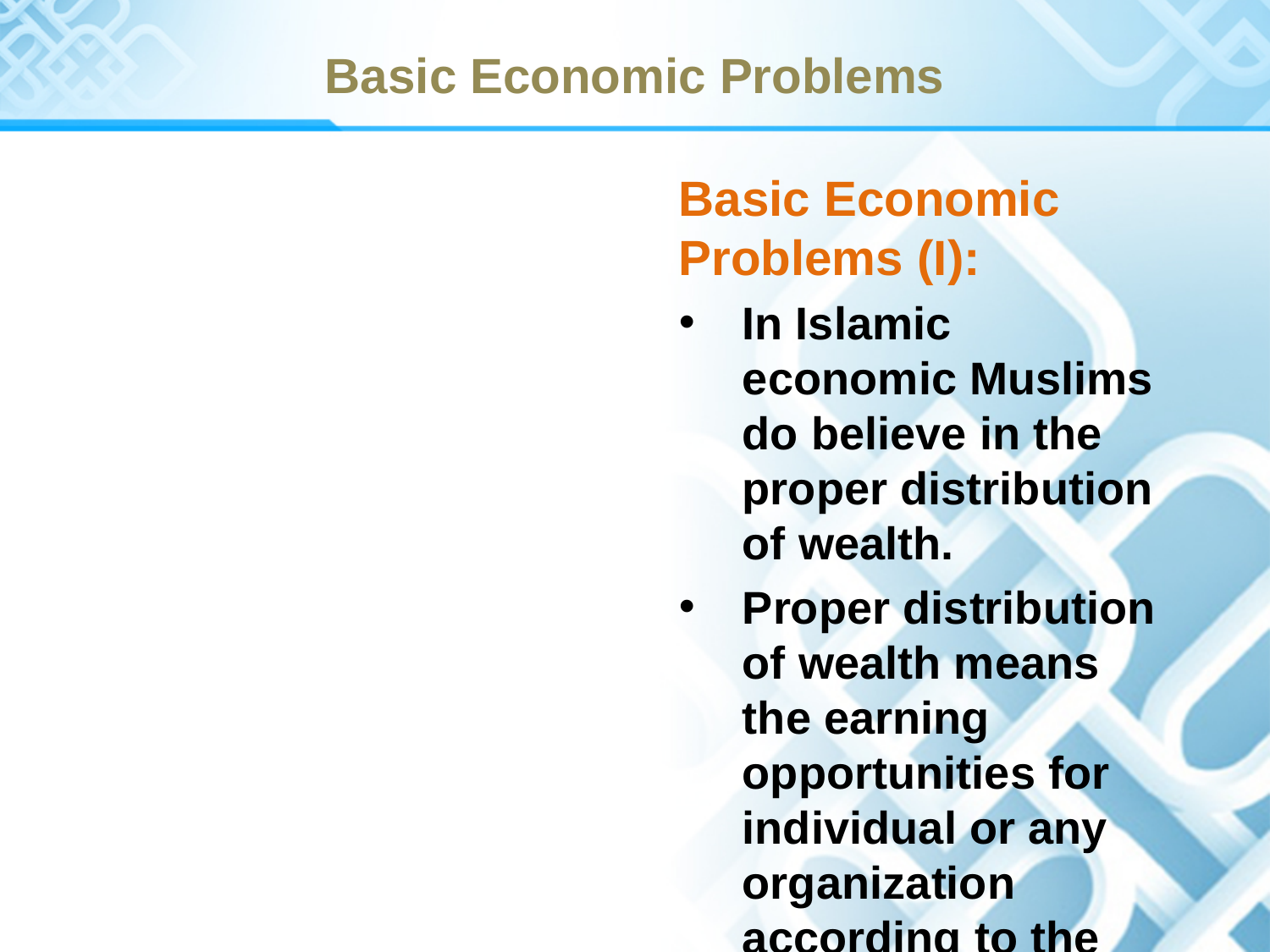

Basic Economic Problems
Basic Economic Problems (I):
In Islamic economic Muslims do believe in the proper distribution of wealth.
Proper distribution of wealth means the earning opportunities for individual or any organization according to the capabilities